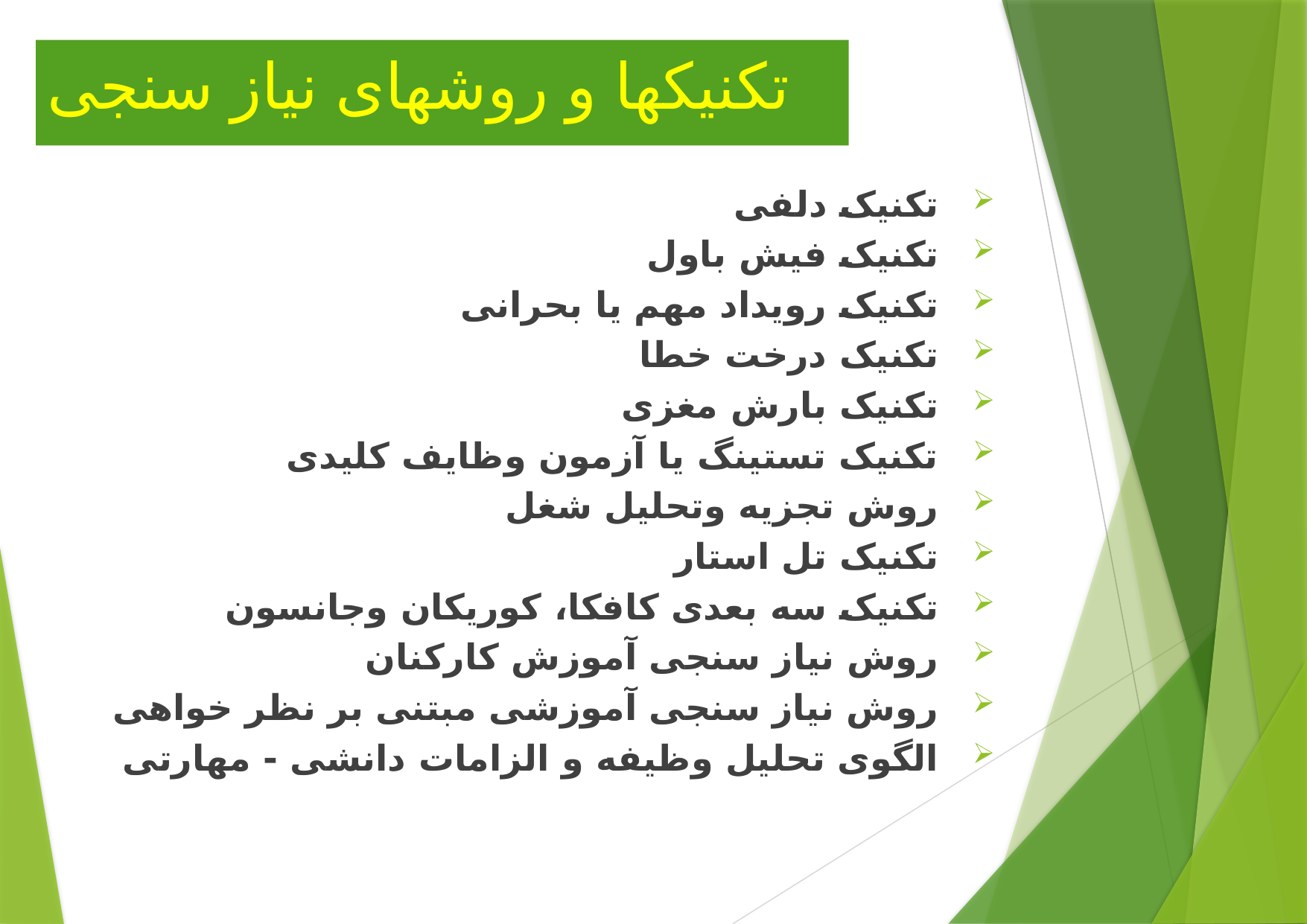

# تکنیکها و روشهای نیاز سنجی

تکنیک دلفی
تکنیک فیش باول
تکنیک رویداد مهم یا بحرانی
تکنیک درخت خطا
تکنیک بارش مغزی
تکنیک تستینگ یا آزمون وظایف کلیدی
روش تجزیه وتحلیل شغل
تکنیک تل استار
تکنیک سه بعدی کافکا، کوریکان وجانسون
روش نیاز سنجی آموزش کارکنان
روش نیاز سنجی آموزشی مبتنی بر نظر خواهی
الگوی تحلیل وظیفه و الزامات دانشی - مهارتی